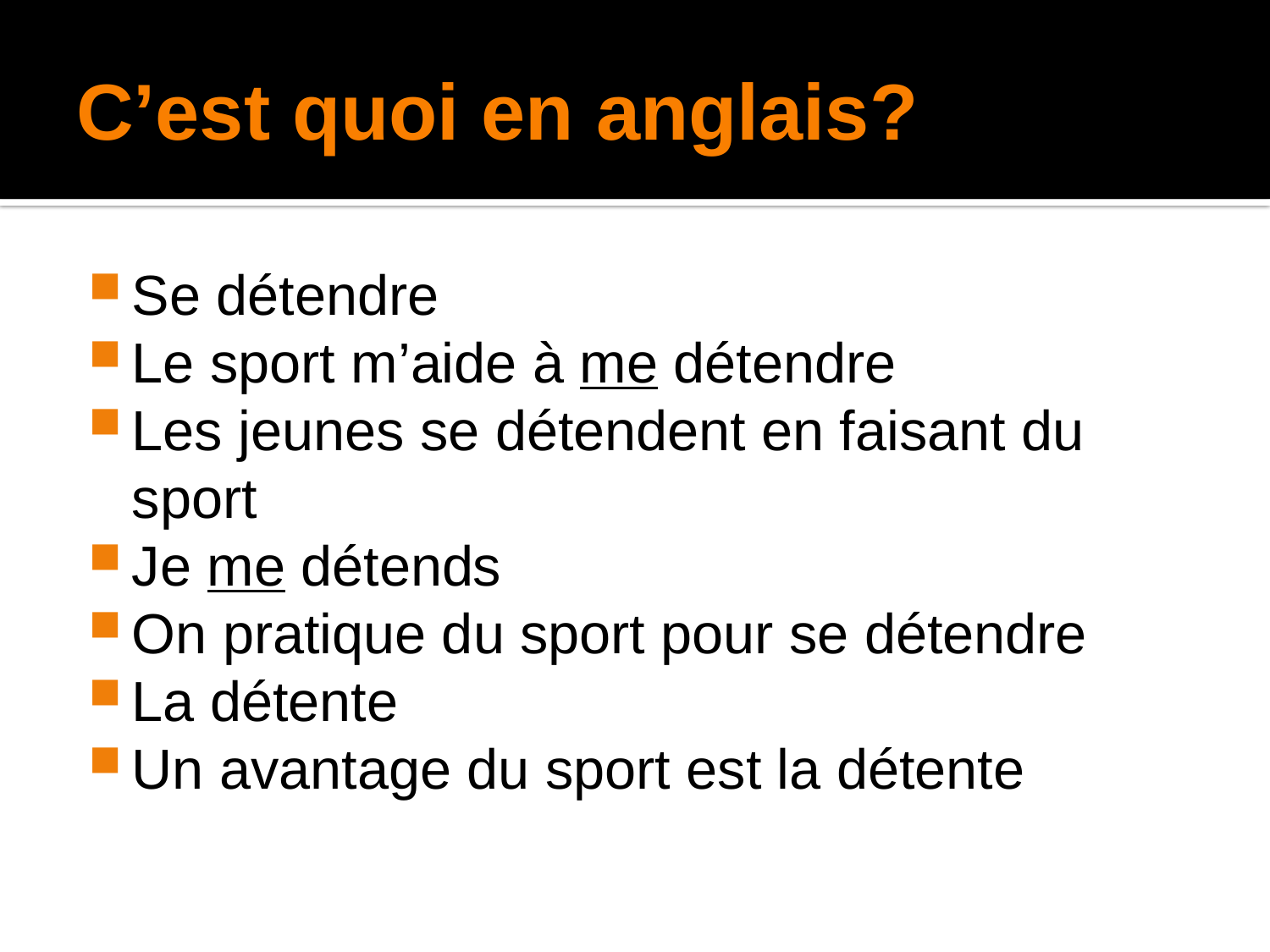

# C’est quoi en anglais?
Se détendre
Le sport m’aide à me détendre
Les jeunes se détendent en faisant du sport
Je me détends
On pratique du sport pour se détendre
La détente
Un avantage du sport est la détente